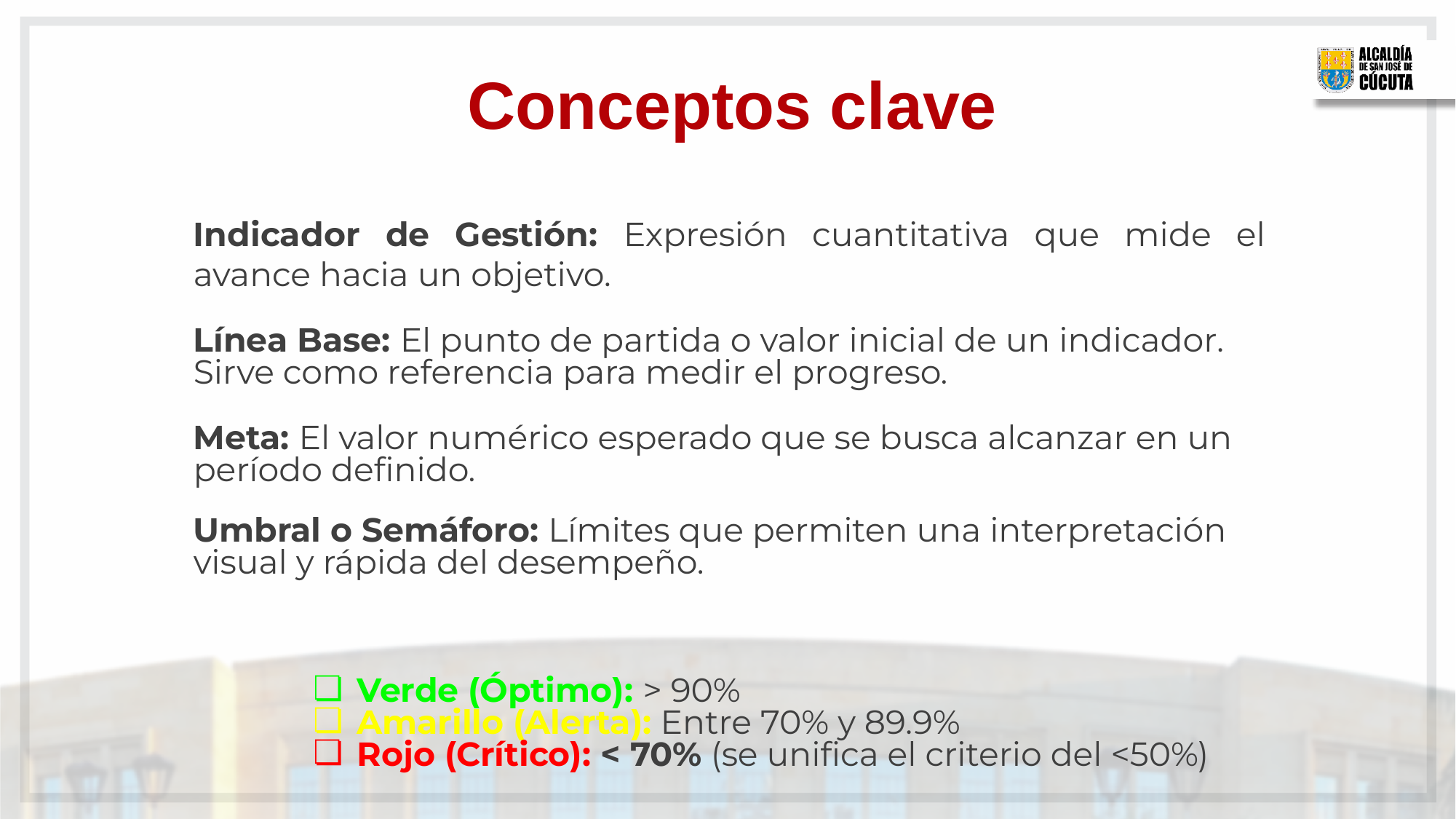

Conceptos clave
Indicador de Gestión: Expresión cuantitativa que mide el avance hacia un objetivo.
Línea Base: El punto de partida o valor inicial de un indicador. Sirve como referencia para medir el progreso.
Meta: El valor numérico esperado que se busca alcanzar en un período definido.
Umbral o Semáforo: Límites que permiten una interpretación visual y rápida del desempeño.

Verde (Óptimo): > 90%
Amarillo (Alerta): Entre 70% y 89.9%
Rojo (Crítico): < 70% (se unifica el criterio del <50%)